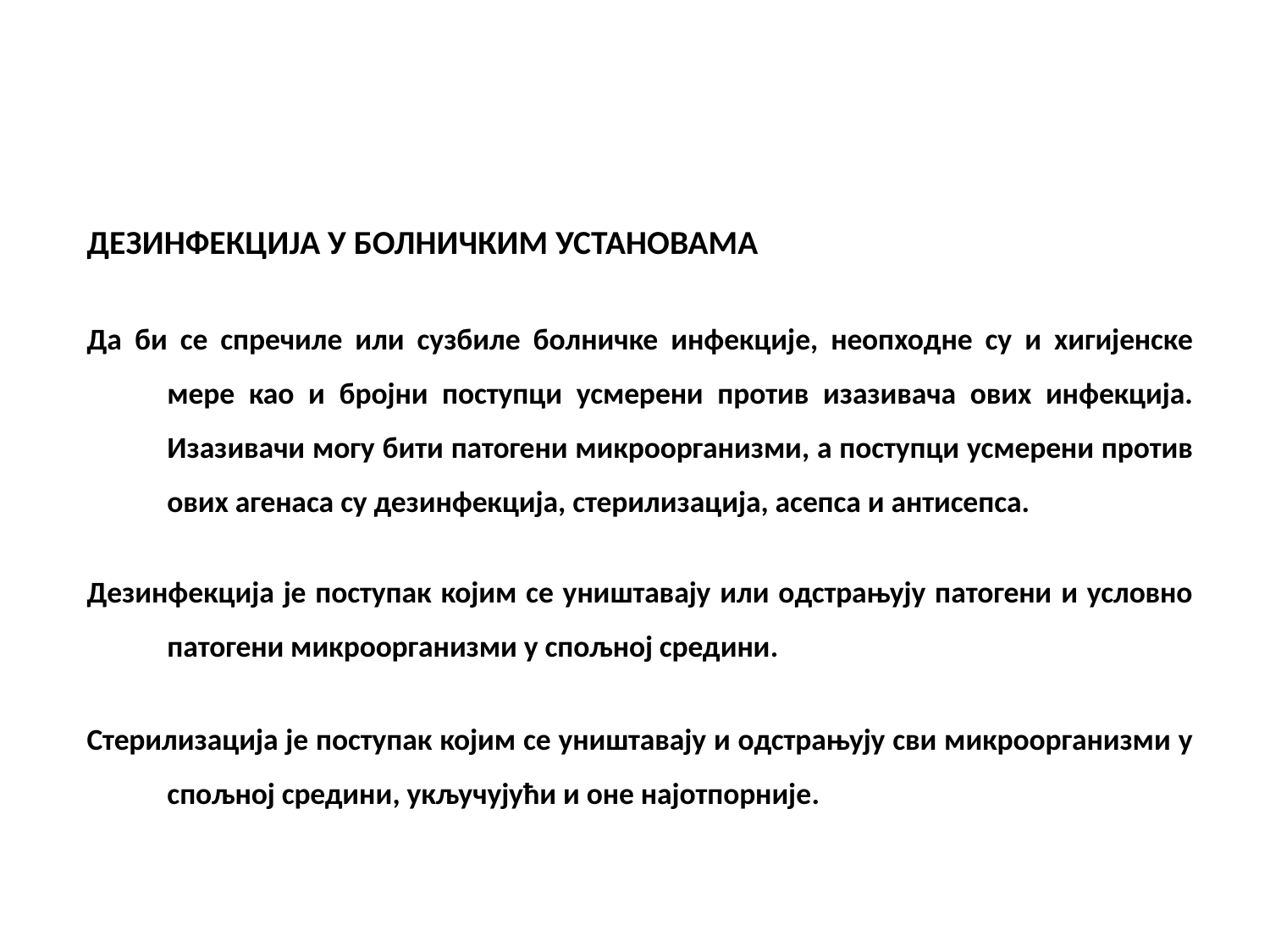

ДЕЗИНФЕКЦИЈА У БОЛНИЧКИМ УСТАНОВАМА

Да би се спречиле или сузбиле болничке инфекције, неопходне су и хигијенске мере као и бројни поступци усмерени против изазивача ових инфекција. Изазивачи могу бити патогени микроорганизми, а поступци усмерени против ових агенаса су дезинфекција, стерилизација, асепса и антисепса.

Дезинфекција је поступак којим се уништавају или одстрањују патогени и условно патогени микроорганизми у спољној средини.

Стерилизација је поступак којим се уништавају и одстрањују сви микроорганизми у спољној средини, укључујући и оне најотпорније.